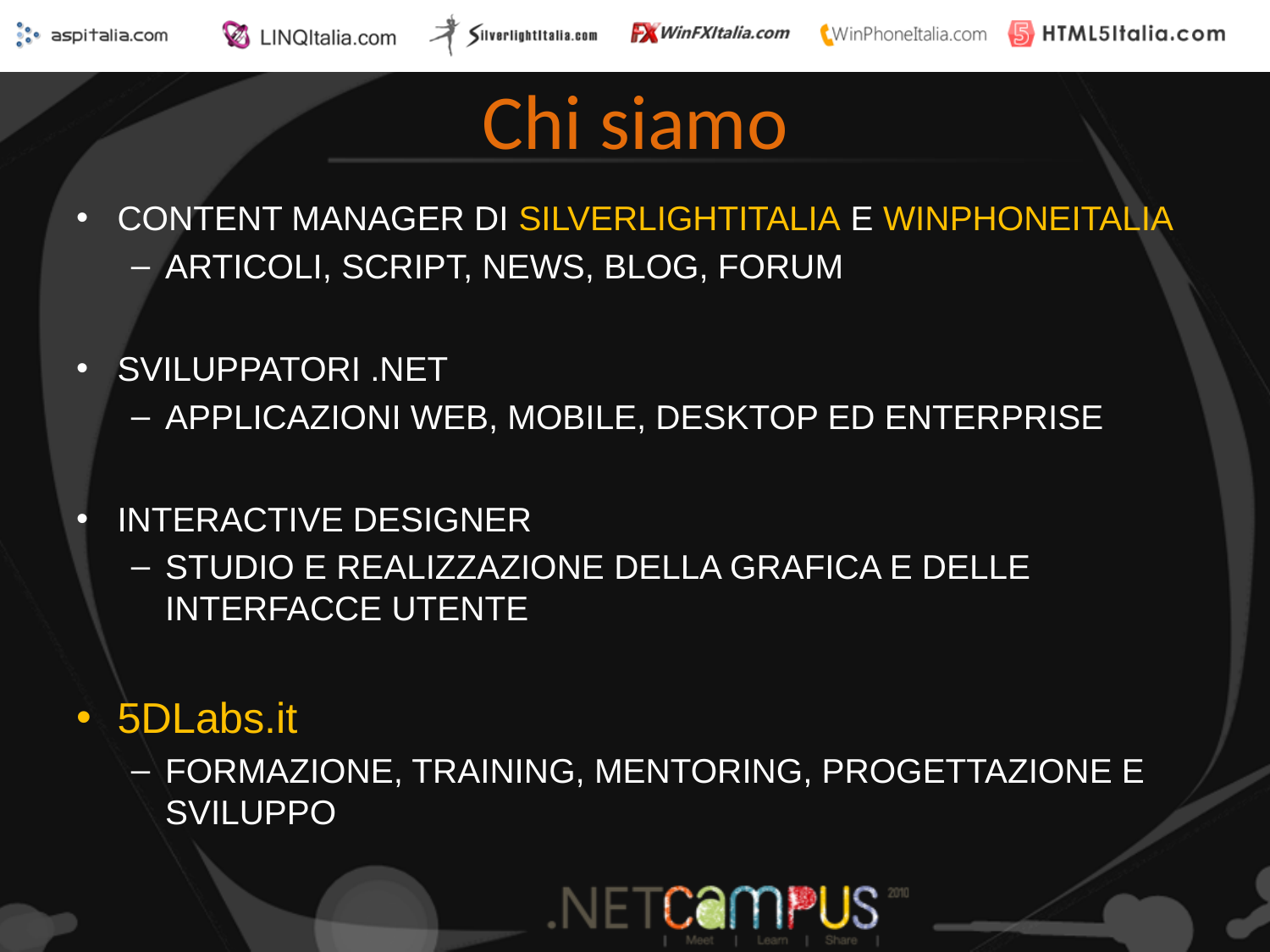

# Chi siamo
CONTENT MANAGER DI SILVERLIGHTITALIA E WINPHONEITALIA
ARTICOLI, SCRIPT, NEWS, BLOG, FORUM

SVILUPPATORI .NET
APPLICAZIONI WEB, MOBILE, DESKTOP ED ENTERPRISE

INTERACTIVE DESIGNER
STUDIO E REALIZZAZIONE DELLA GRAFICA E DELLE INTERFACCE UTENTE

5DLabs.it
FORMAZIONE, TRAINING, MENTORING, PROGETTAZIONE E SVILUPPO